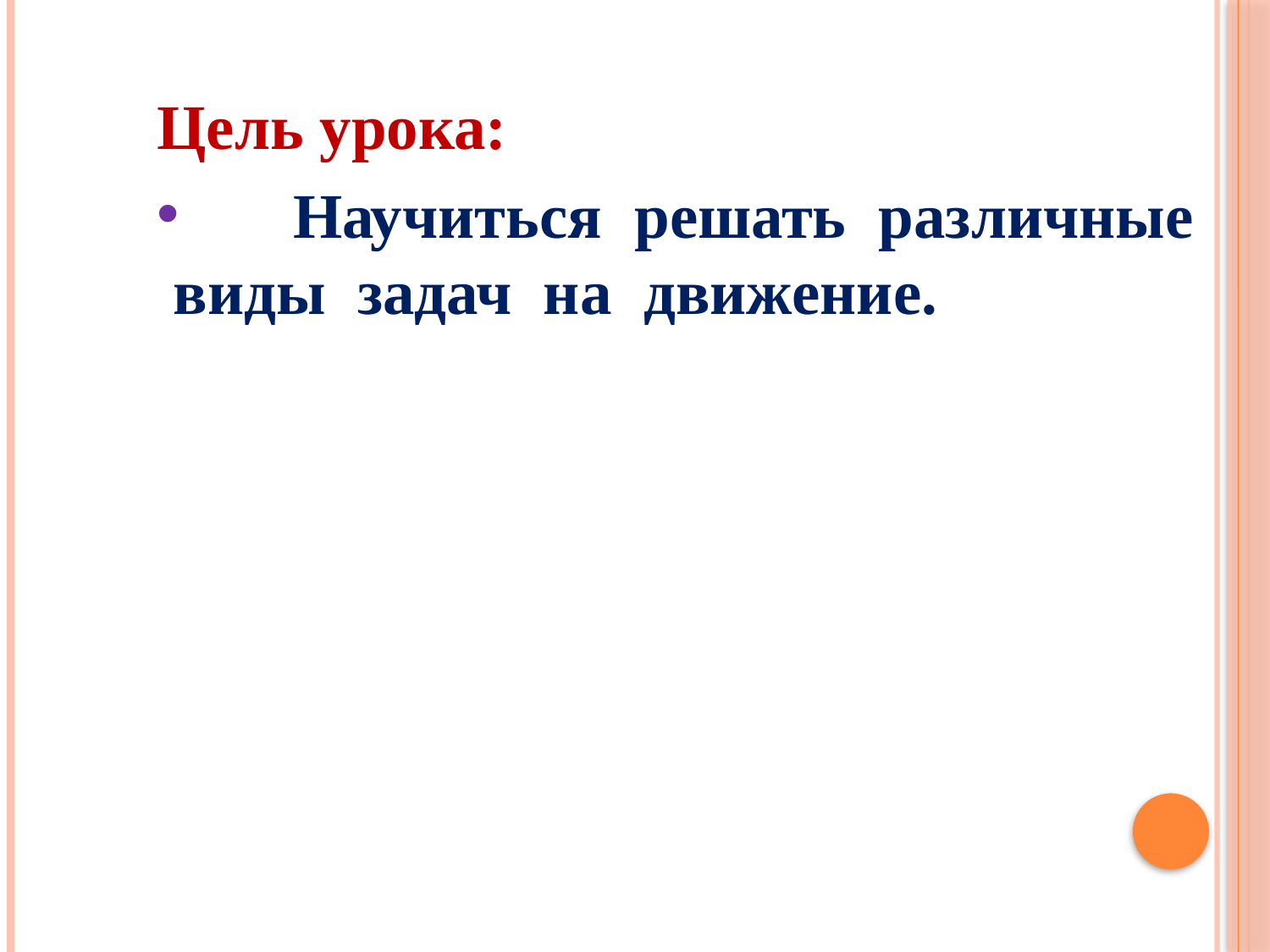

Цель урока:
          Научиться  решать  различные  виды  задач  на  движение.